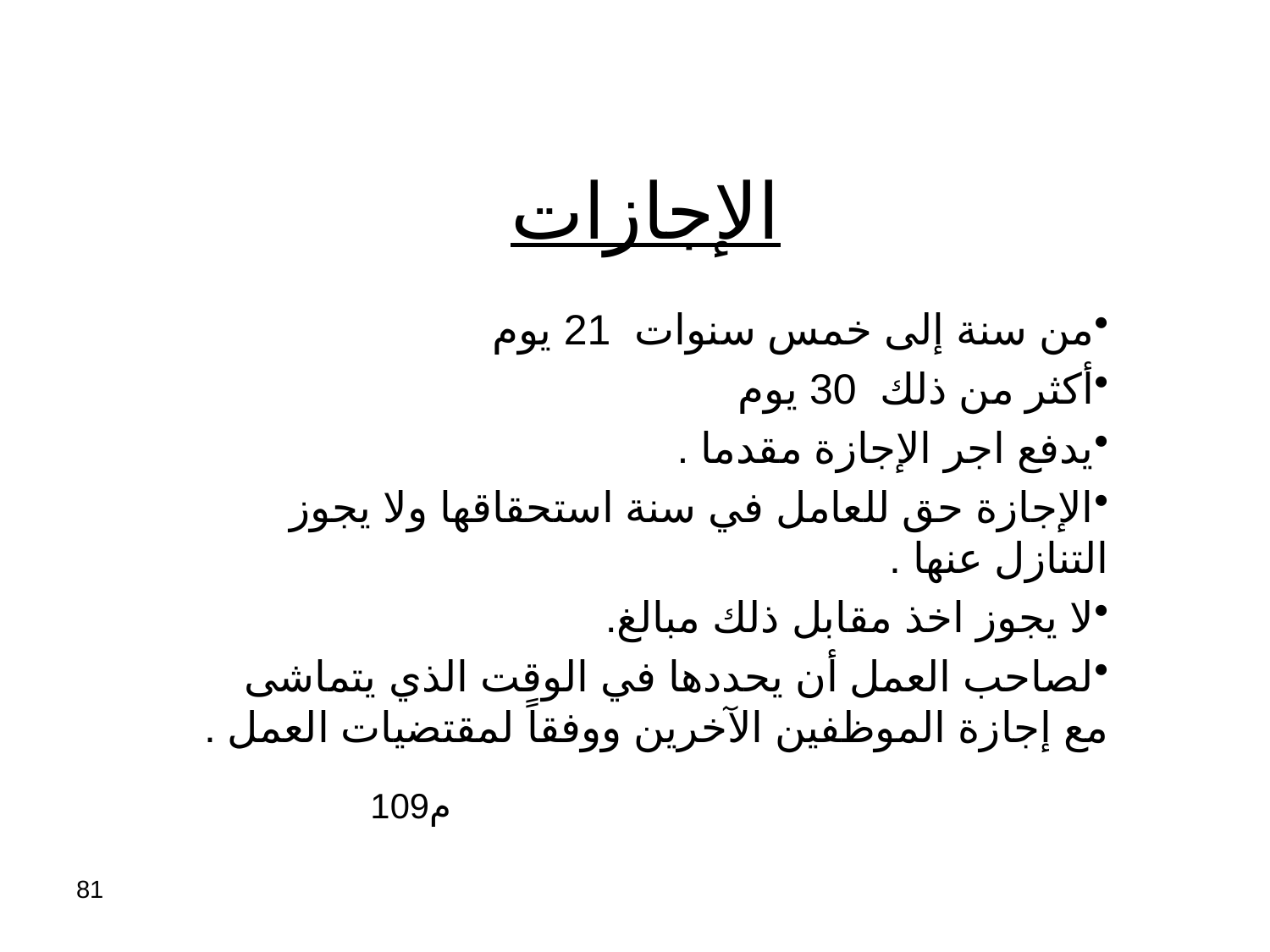

# الإجازات
من سنة إلى خمس سنوات  21 يوم
أكثر من ذلك  30 يوم
يدفع اجر الإجازة مقدما .
الإجازة حق للعامل في سنة استحقاقها ولا يجوز التنازل عنها .
لا يجوز اخذ مقابل ذلك مبالغ.
لصاحب العمل أن يحددها في الوقت الذي يتماشى مع إجازة الموظفين الآخرين ووفقاً لمقتضيات العمل .
                                          م109
81